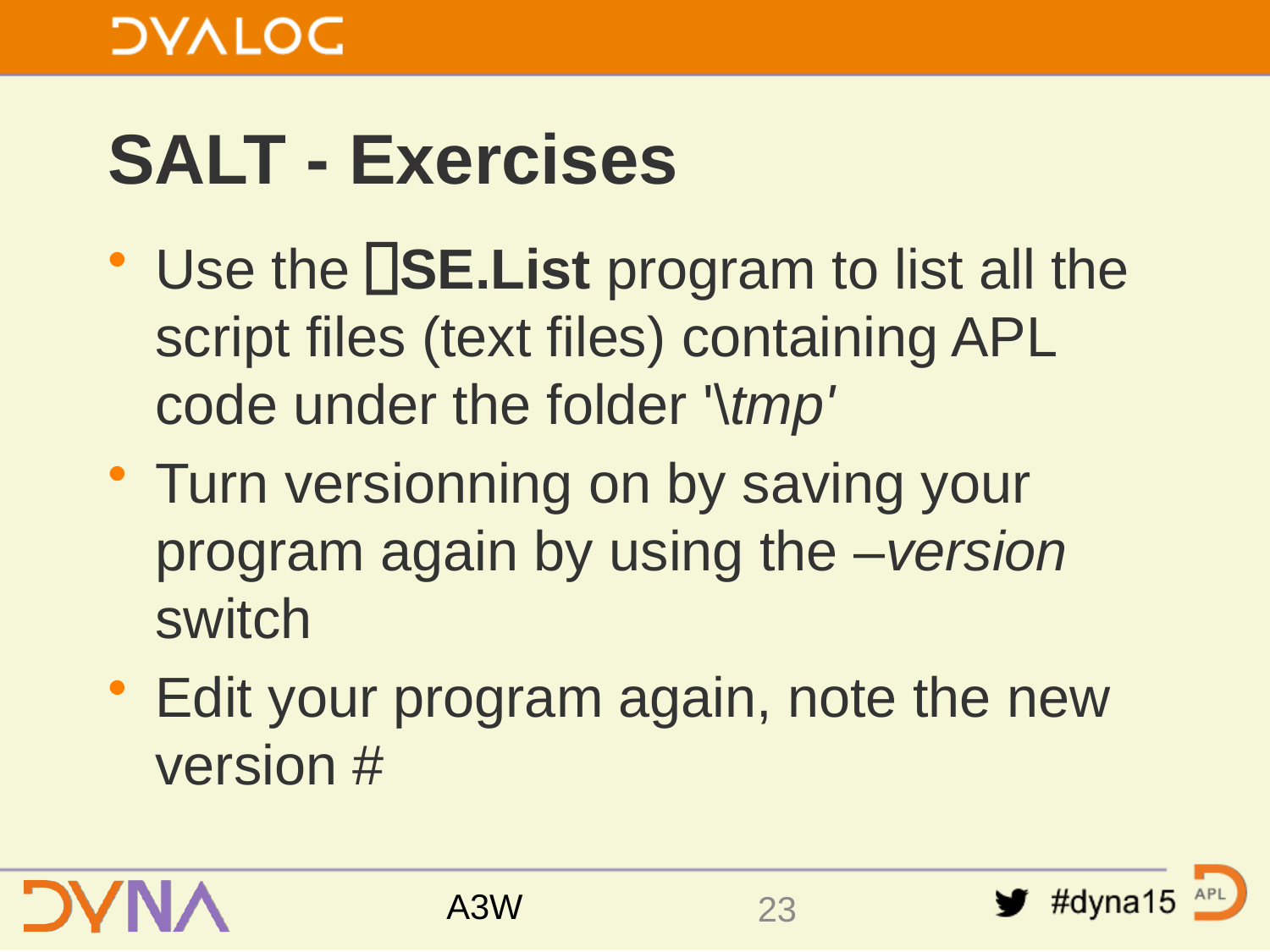

# SALT - Exercises
Use the ⎕SE.List program to list all the script files (text files) containing APL code under the folder '\tmp'
Turn versionning on by saving your program again by using the –version switch
Edit your program again, note the new version #
23
A3W